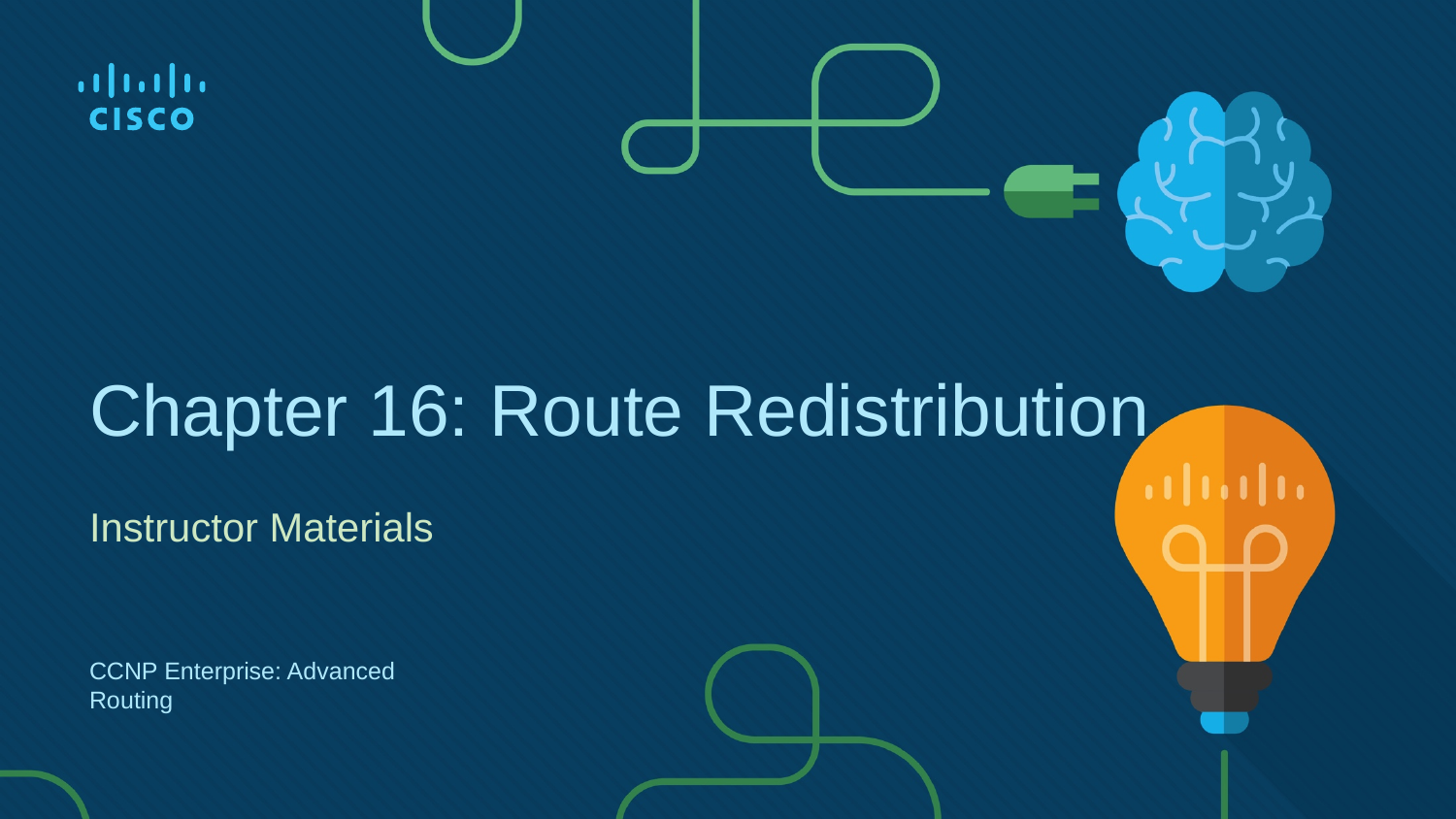

# Chapter 16: Route Redistribution
Instructor Materials
CCNP Enterprise: Advanced Routing